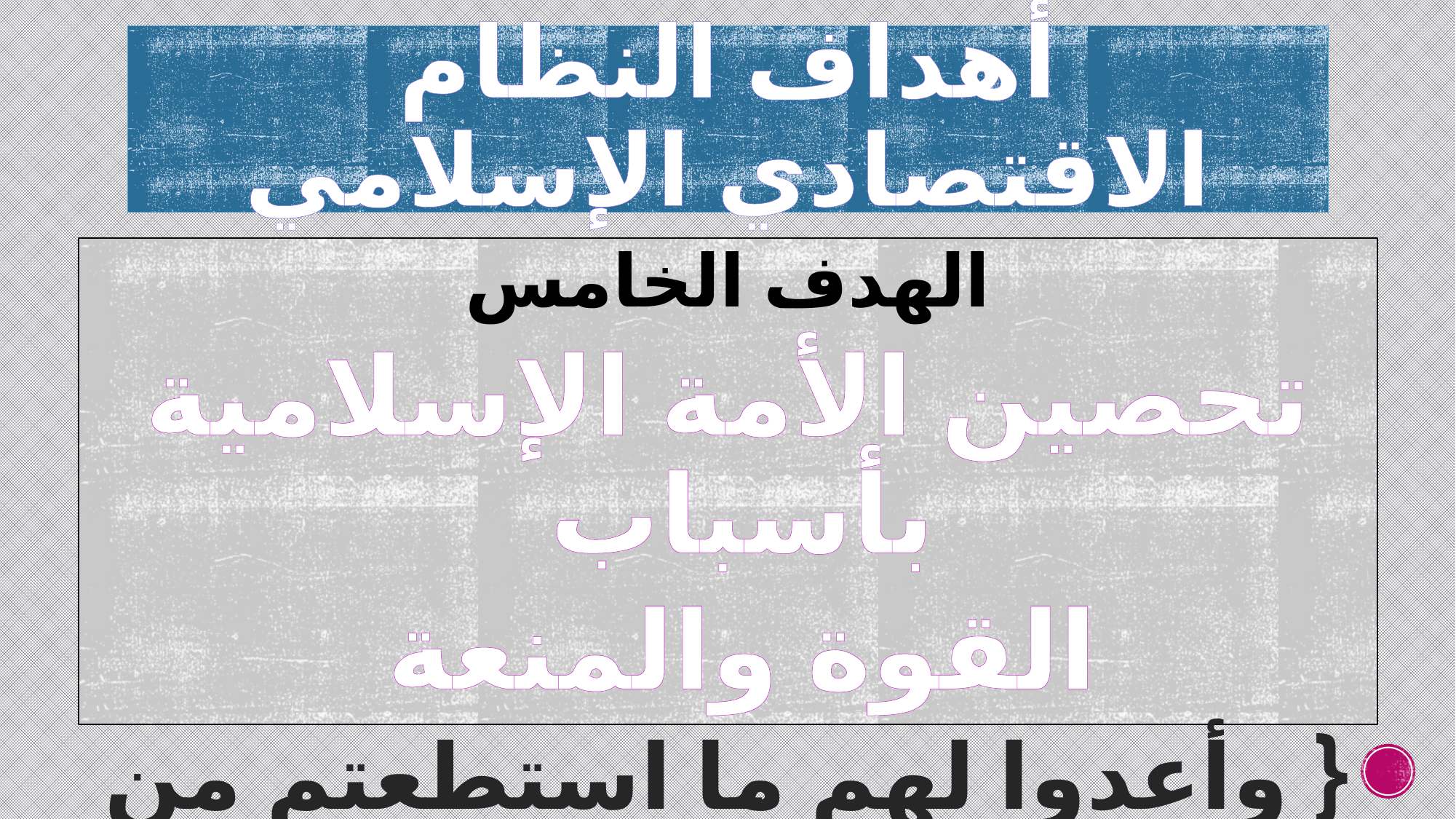

# أهداف النظام الاقتصادي الإسلامي
الهدف الخامس
تحصين الأمة الإسلامية بأسباب
القوة والمنعة
{ وأعدوا لهم ما استطعتم من قوة }